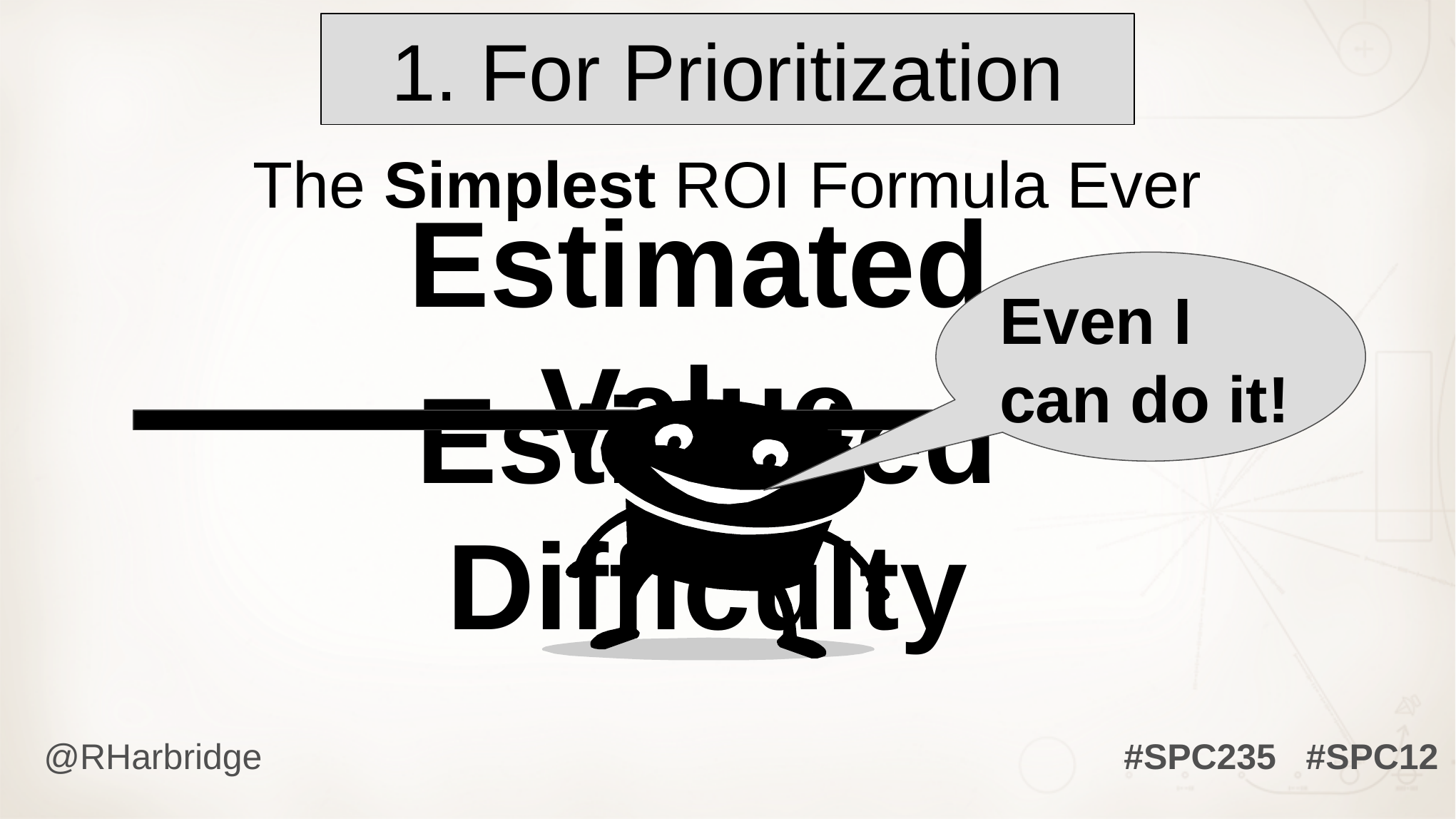

1. For Prioritization
The Simplest ROI Formula Ever

Estimated Value
Even I can do it!

Estimated Difficulty